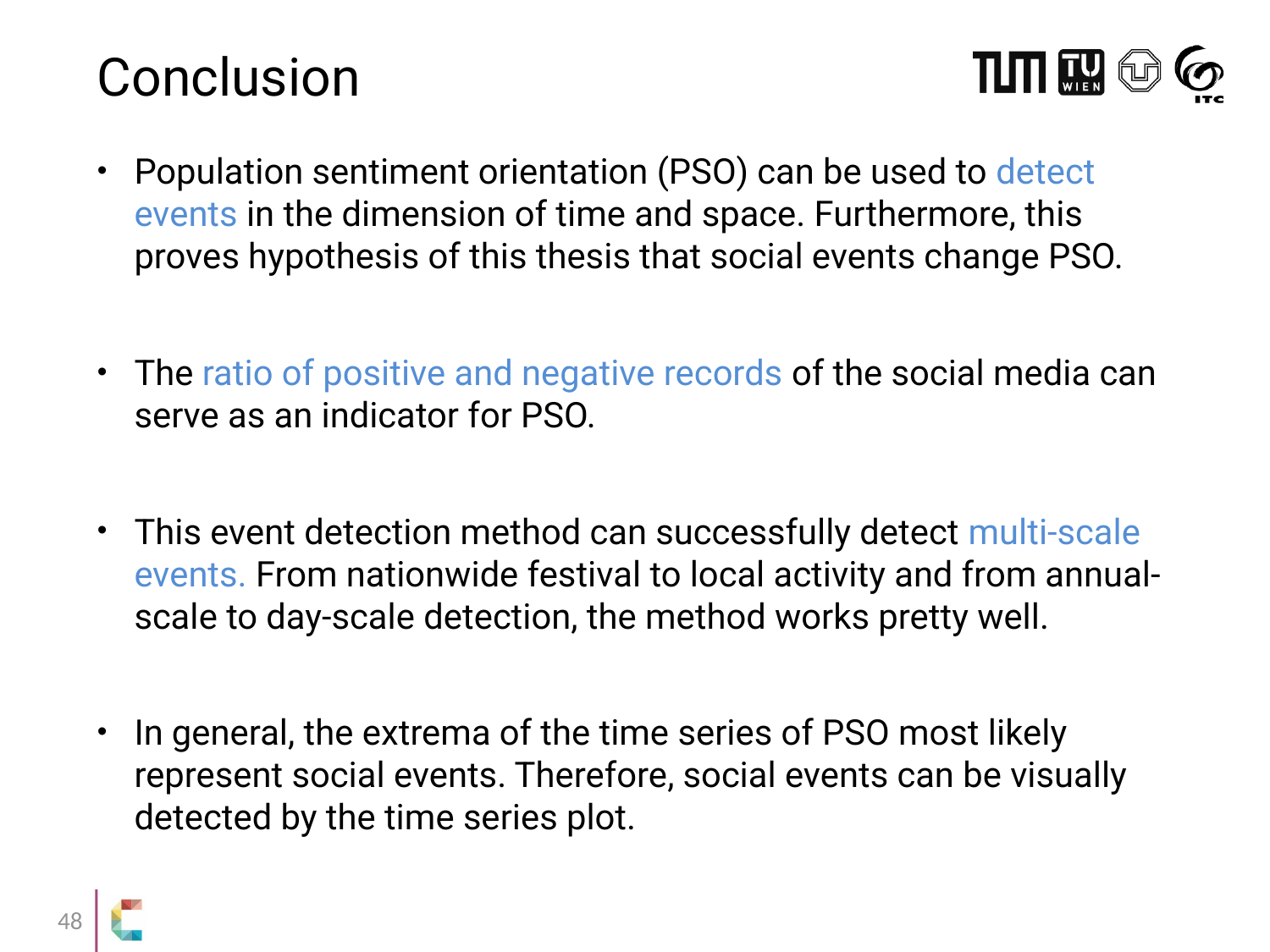

# Conclusion

Population sentiment orientation (PSO) can be used to detect events in the dimension of time and space. Furthermore, this proves hypothesis of this thesis that social events change PSO.

The ratio of positive and negative records of the social media can serve as an indicator for PSO.

This event detection method can successfully detect multi-scale events. From nationwide festival to local activity and from annual-scale to day-scale detection, the method works pretty well.

In general, the extrema of the time series of PSO most likely represent social events. Therefore, social events can be visually detected by the time series plot.

48